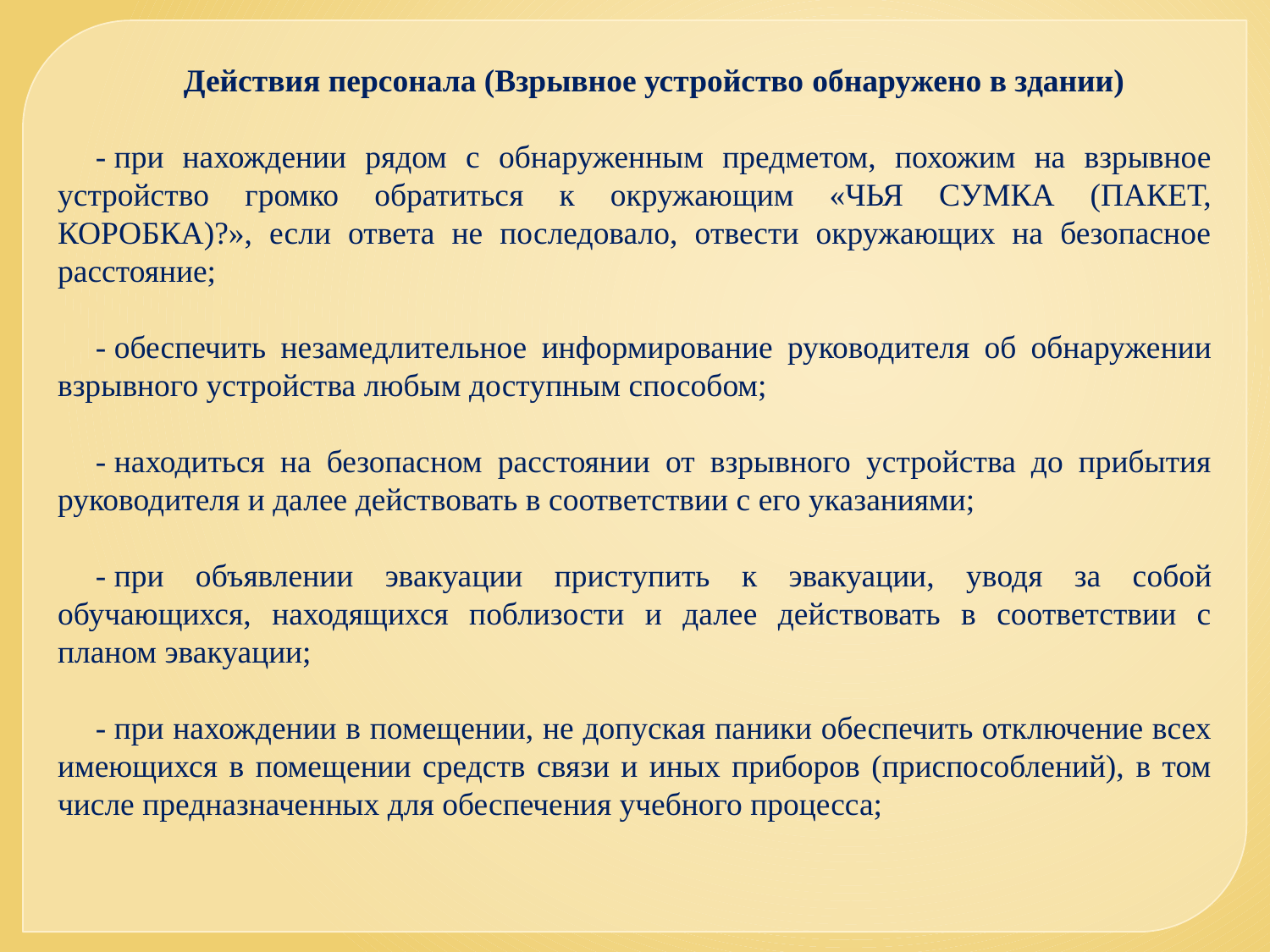

Действия персонала (Взрывное устройство обнаружено в здании)

- при нахождении рядом с обнаруженным предметом, похожим на взрывное устройство громко обратиться к окружающим «ЧЬЯ СУМКА (ПАКЕТ, КОРОБКА)?», если ответа не последовало, отвести окружающих на безопасное расстояние;

- обеспечить незамедлительное информирование руководителя об обнаружении взрывного устройства любым доступным способом;

- находиться на безопасном расстоянии от взрывного устройства до прибытия руководителя и далее действовать в соответствии с его указаниями;

- при объявлении эвакуации приступить к эвакуации, уводя за собой обучающихся, находящихся поблизости и далее действовать в соответствии с планом эвакуации;

- при нахождении в помещении, не допуская паники обеспечить отключение всех имеющихся в помещении средств связи и иных приборов (приспособлений), в том числе предназначенных для обеспечения учебного процесса;